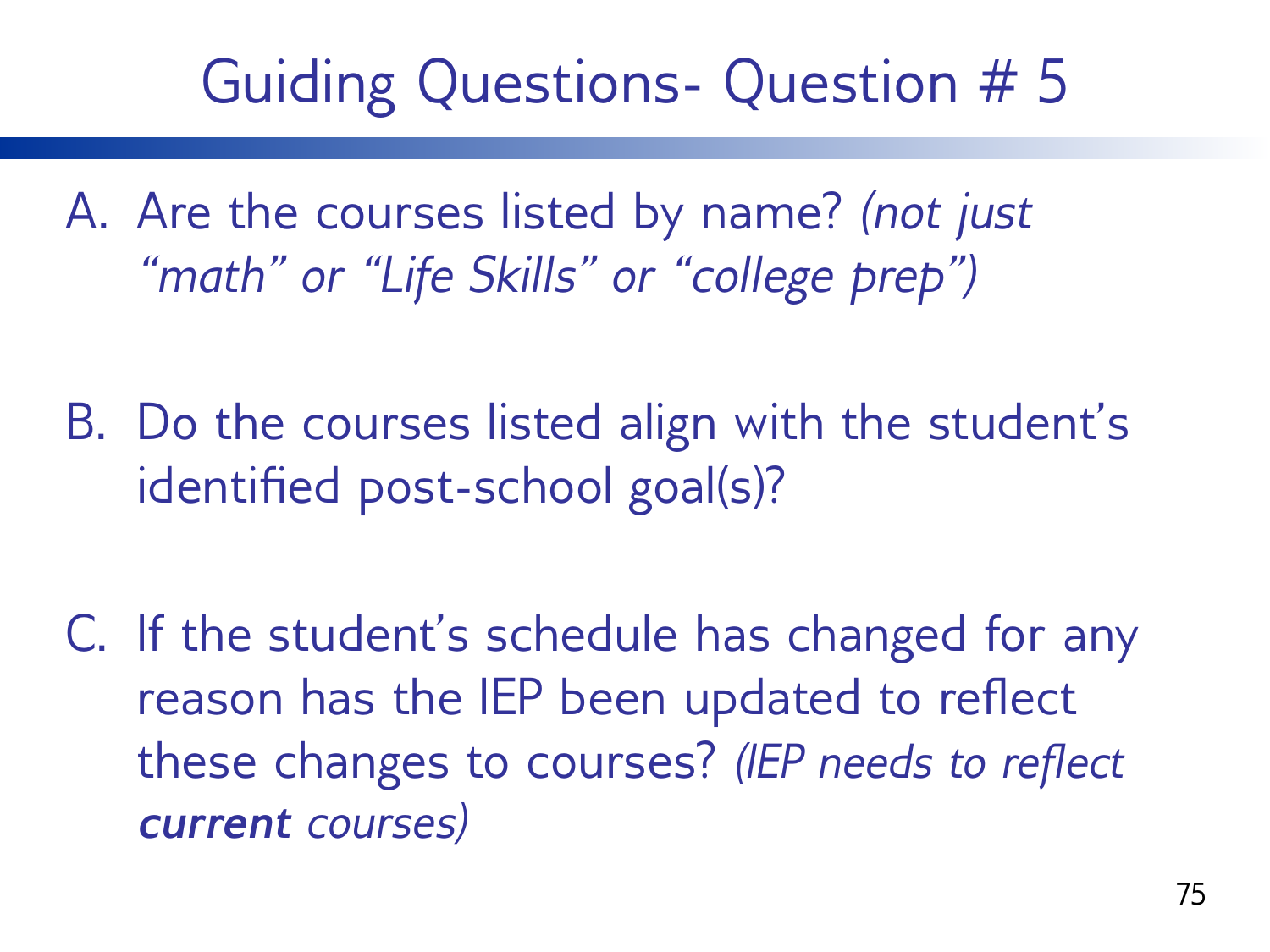

# Guiding Questions- Question # 5
Are the courses listed by name? (not just “math” or “Life Skills” or “college prep”)

Do the courses listed align with the student’s identified post-school goal(s)?

If the student’s schedule has changed for any reason has the IEP been updated to reflect these changes to courses? (IEP needs to reflect current courses)
75